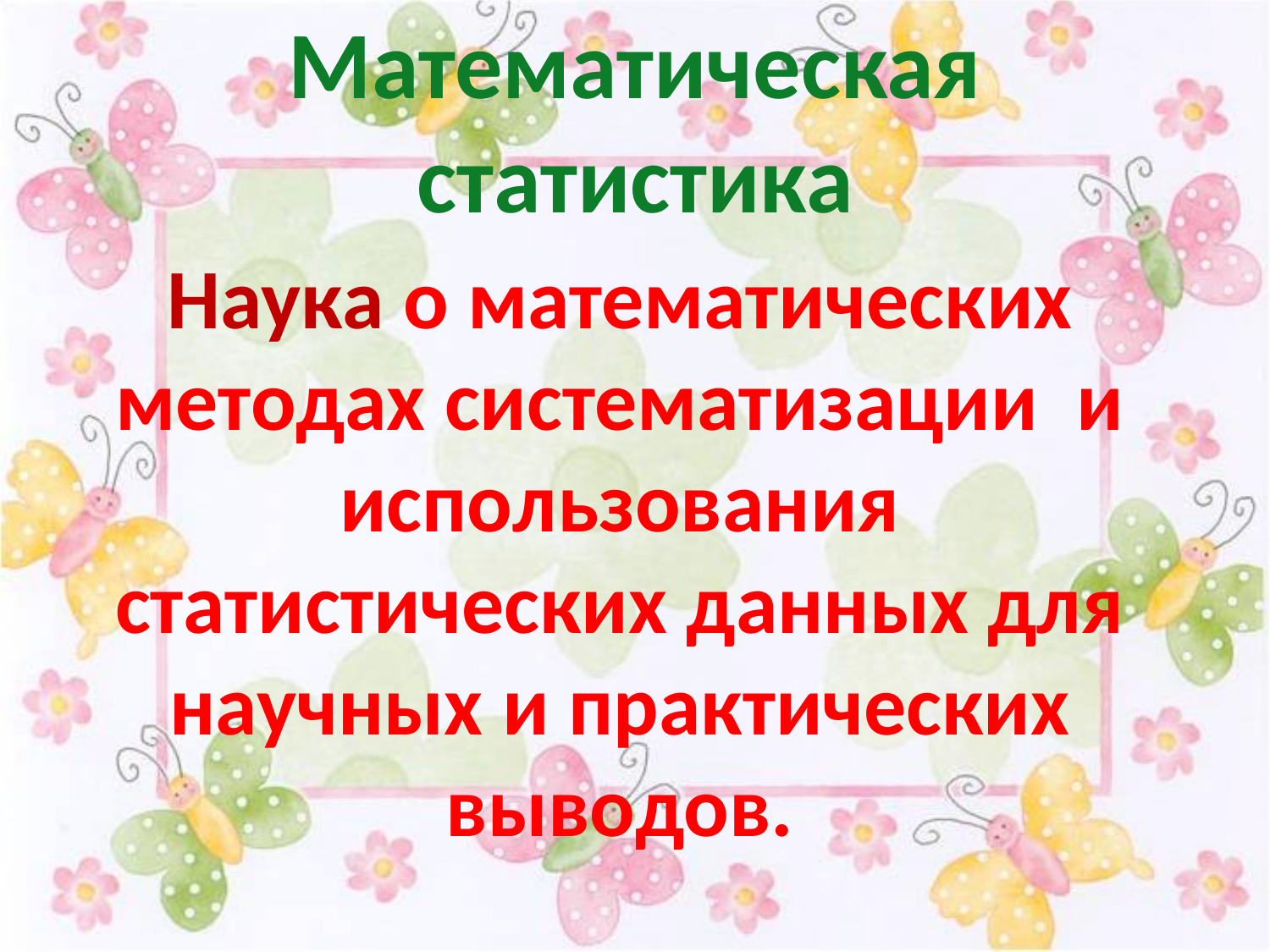

# Математическая статистика
Наука о математических методах систематизации  и использования статистических данных для научных и практических выводов.